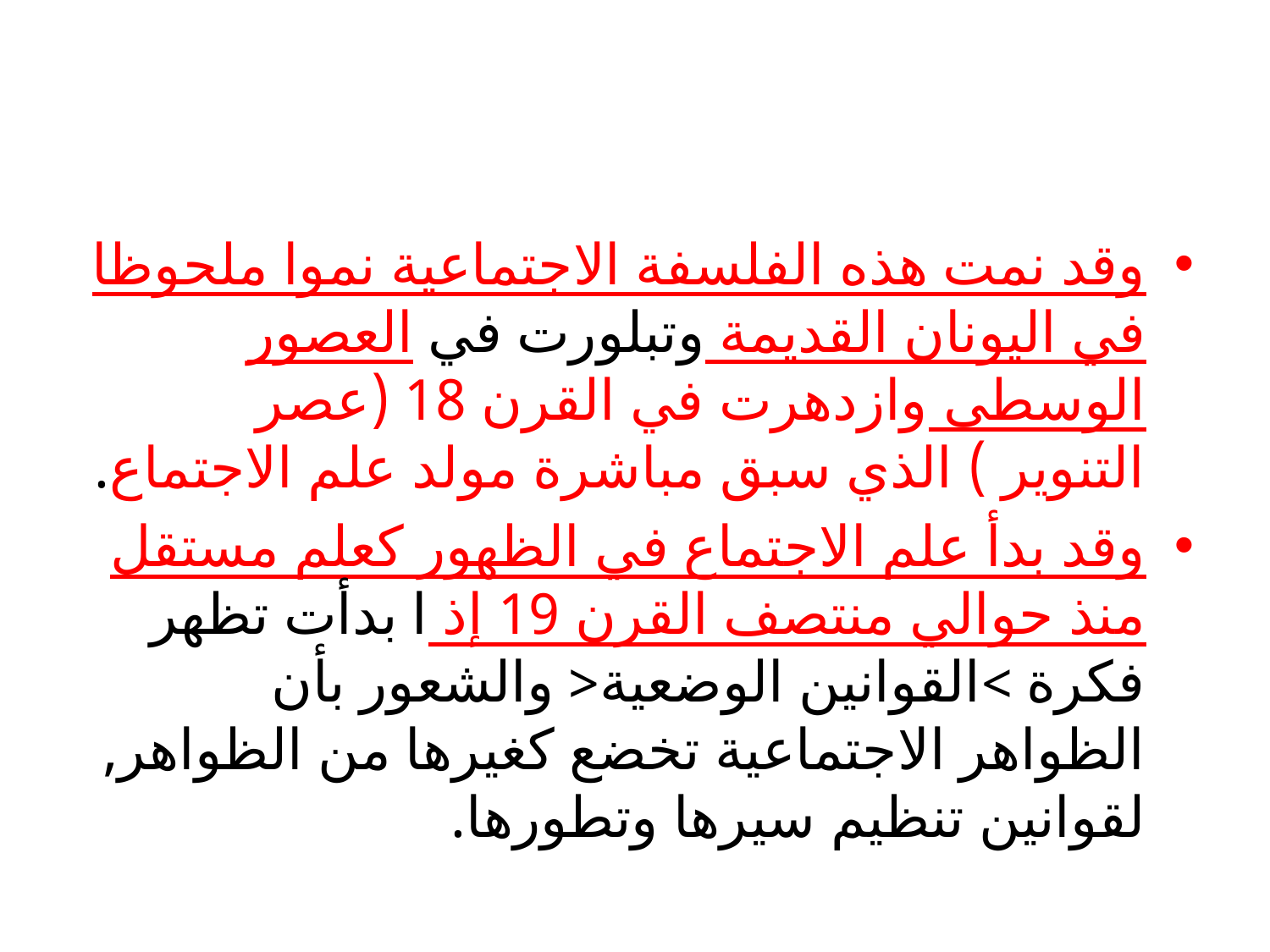

#
وقد نمت هذه الفلسفة الاجتماعية نموا ملحوظا في اليونان القديمة وتبلورت في العصور الوسطى وازدهرت في القرن 18 (عصر التنوير ) الذي سبق مباشرة مولد علم الاجتماع.
وقد بدأ علم الاجتماع في الظهور كعلم مستقل منذ حوالي منتصف القرن 19 إذ ا بدأت تظهر فكرة >القوانين الوضعية< والشعور بأن الظواهر الاجتماعية تخضع كغيرها من الظواهر, لقوانين تنظيم سيرها وتطورها.